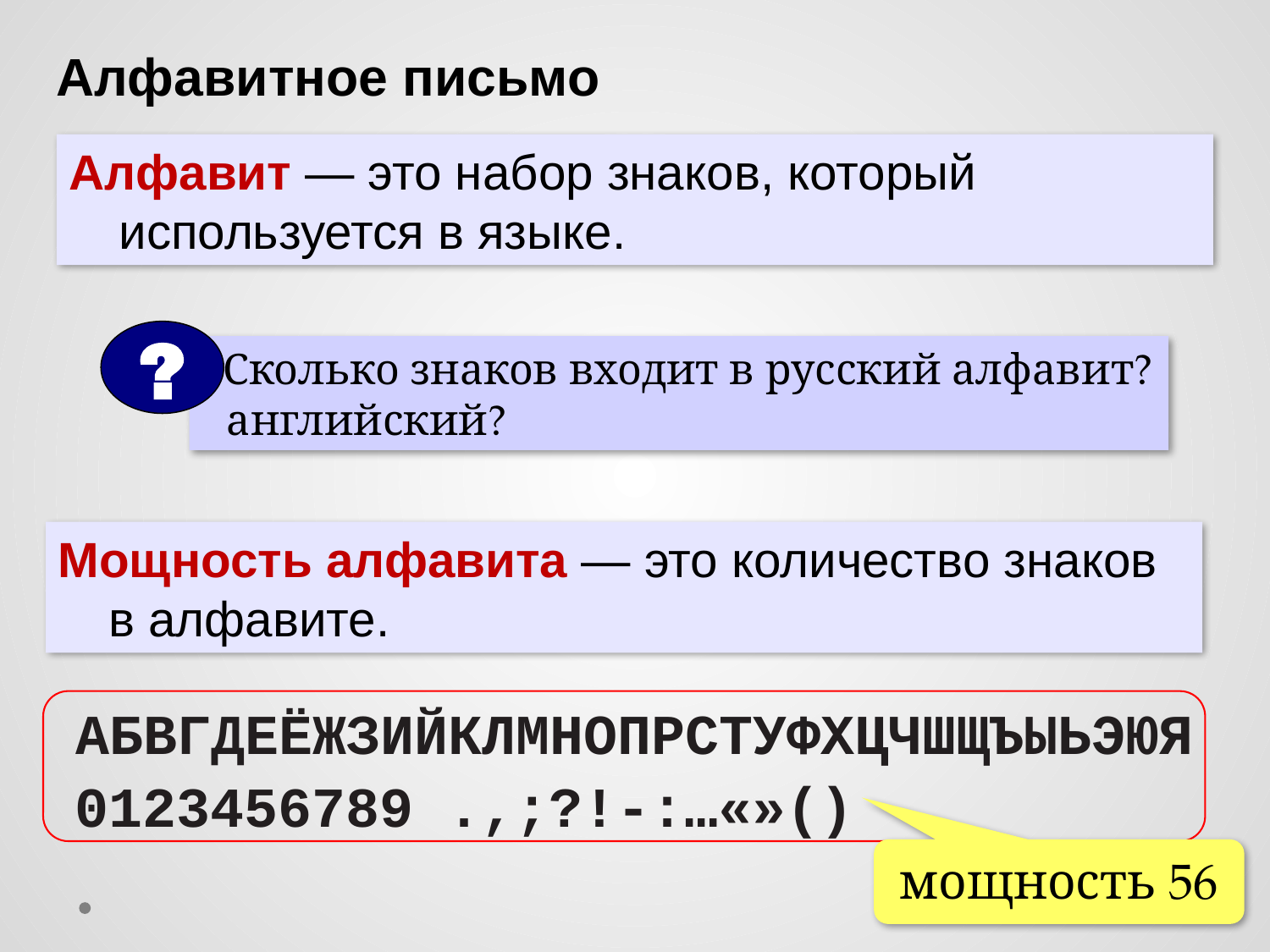

Алфавитное письмо
Алфавит — это набор знаков, который используется в языке.
?
  Сколько знаков входит в русский алфавит? английский?
Мощность алфавита — это количество знаков в алфавите.

АБВГДЕЁЖЗИЙКЛМНОПРСТУФХЦЧШЩЪЫЬЭЮЯ
0123456789 .,;?!-:…«»()
мощность 56